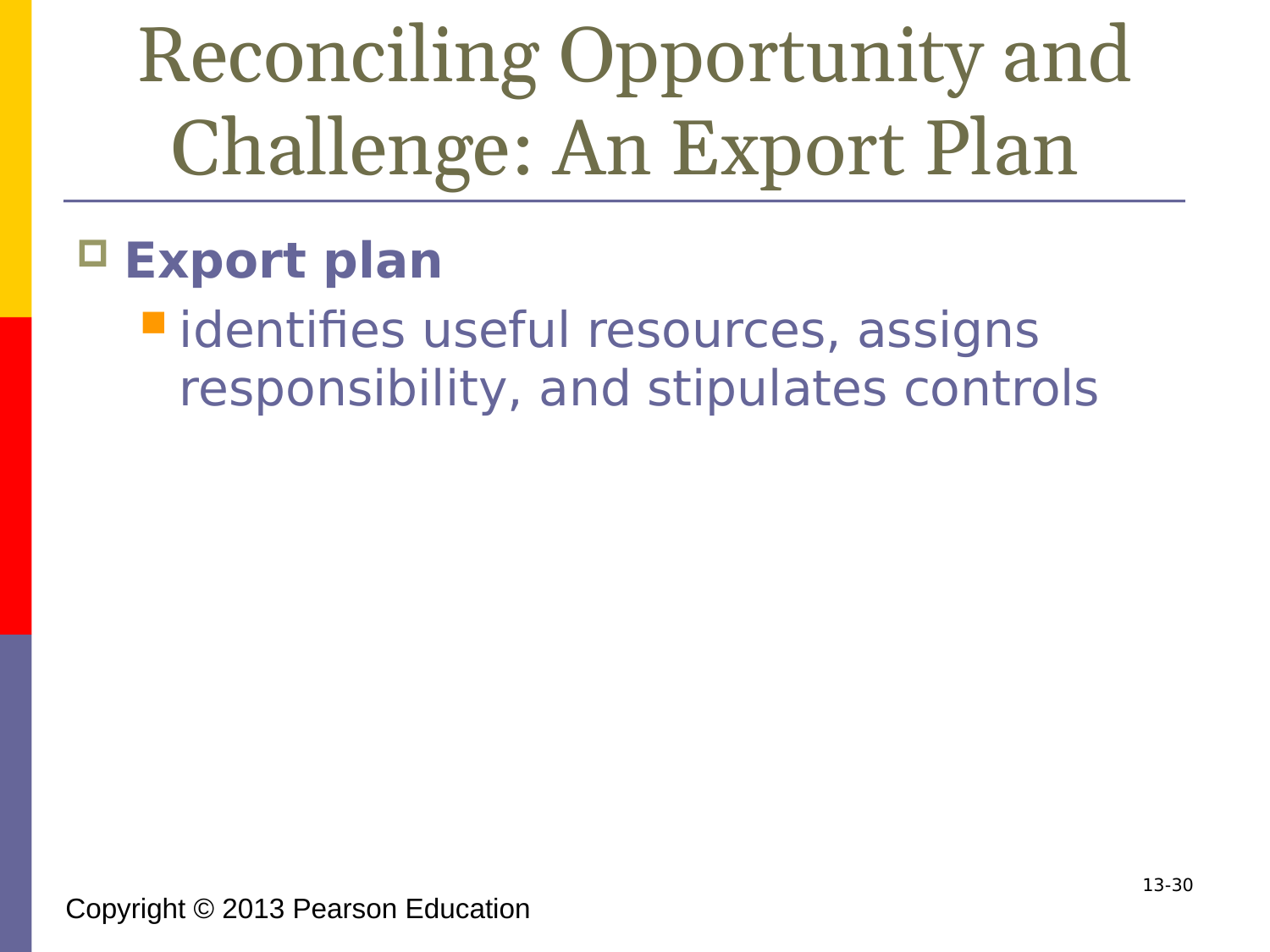

# Reconciling Opportunity and Challenge: An Export Plan
Export plan
identifies useful resources, assigns responsibility, and stipulates controls
13-30